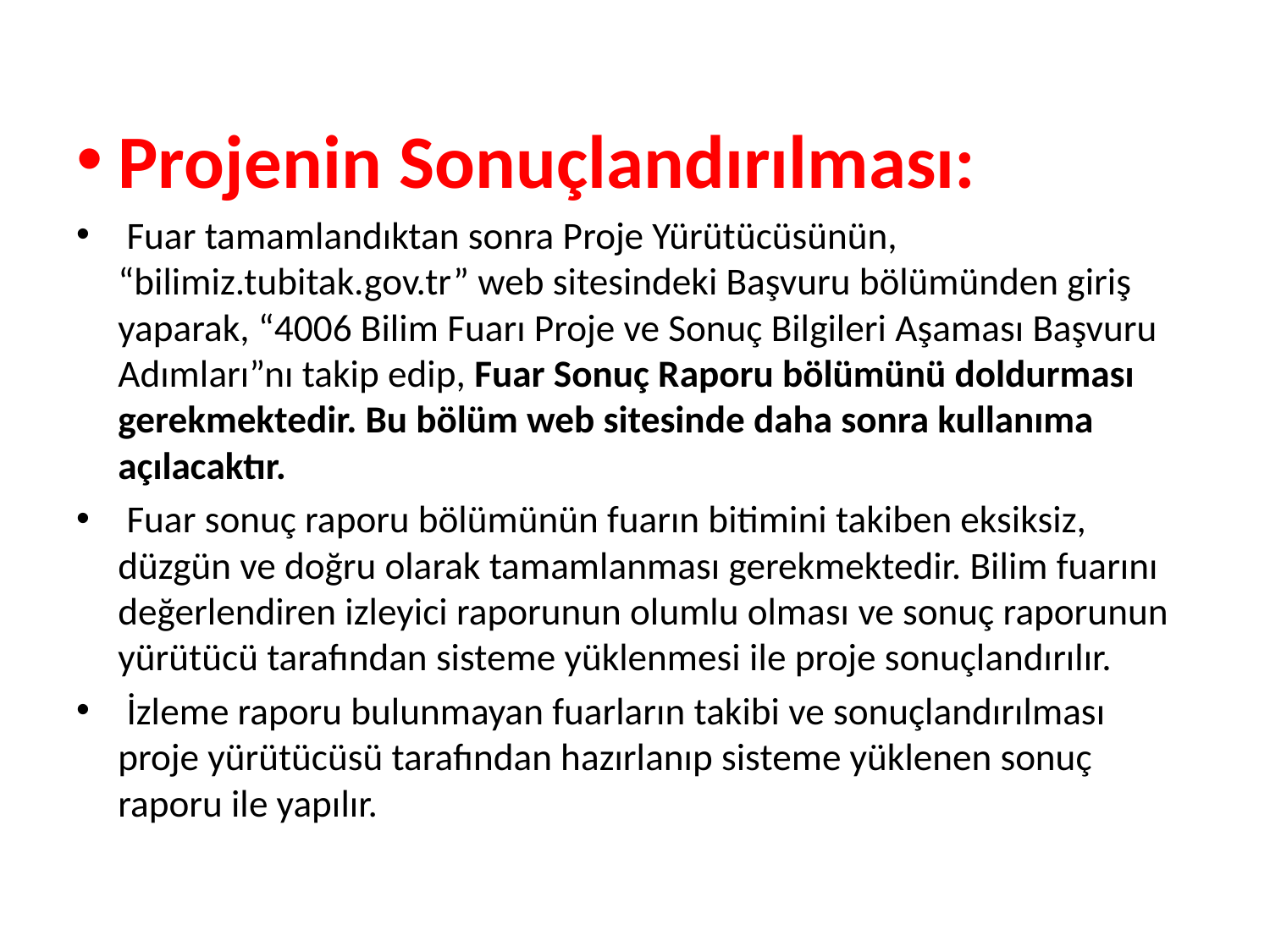

#
Projenin Sonuçlandırılması:
 Fuar tamamlandıktan sonra Proje Yürütücüsünün, “bilimiz.tubitak.gov.tr” web sitesindeki Başvuru bölümünden giriş yaparak, “4006 Bilim Fuarı Proje ve Sonuç Bilgileri Aşaması Başvuru Adımları”nı takip edip, Fuar Sonuç Raporu bölümünü doldurması gerekmektedir. Bu bölüm web sitesinde daha sonra kullanıma açılacaktır.
 Fuar sonuç raporu bölümünün fuarın bitimini takiben eksiksiz, düzgün ve doğru olarak tamamlanması gerekmektedir. Bilim fuarını değerlendiren izleyici raporunun olumlu olması ve sonuç raporunun yürütücü tarafından sisteme yüklenmesi ile proje sonuçlandırılır.
 İzleme raporu bulunmayan fuarların takibi ve sonuçlandırılması proje yürütücüsü tarafından hazırlanıp sisteme yüklenen sonuç raporu ile yapılır.